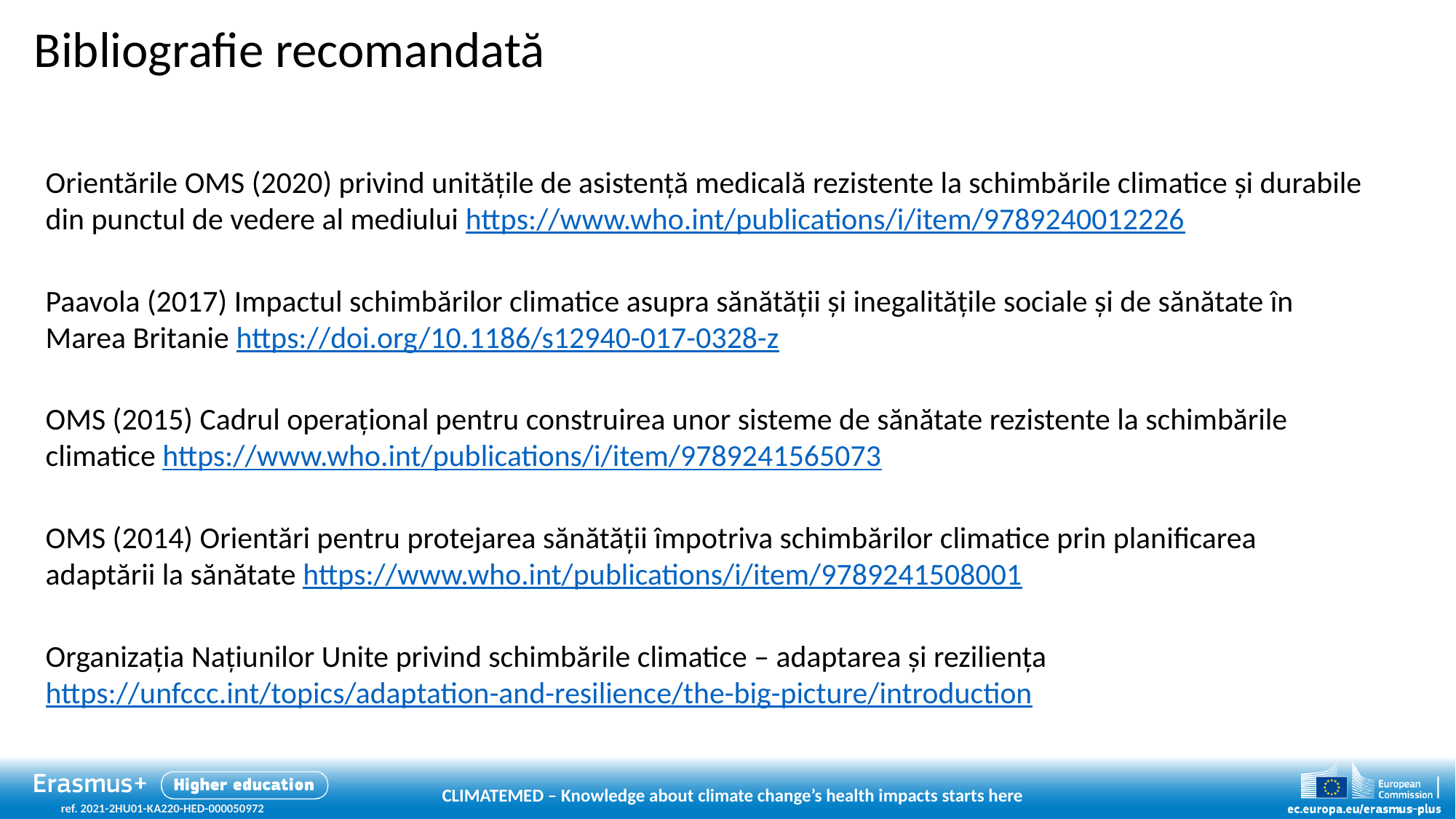

# Bibliografie recomandată
Orientările OMS (2020) privind unitățile de asistență medicală rezistente la schimbările climatice și durabile din punctul de vedere al mediului https://www.who.int/publications/i/item/9789240012226
Paavola (2017) Impactul schimbărilor climatice asupra sănătății și inegalitățile sociale și de sănătate în Marea Britanie https://doi.org/10.1186/s12940-017-0328-z
OMS (2015) Cadrul operațional pentru construirea unor sisteme de sănătate rezistente la schimbările climatice https://www.who.int/publications/i/item/9789241565073
OMS (2014) Orientări pentru protejarea sănătății împotriva schimbărilor climatice prin planificarea adaptării la sănătate https://www.who.int/publications/i/item/9789241508001
Organizația Națiunilor Unite privind schimbările climatice – adaptarea și reziliența  https://unfccc.int/topics/adaptation-and-resilience/the-big-picture/introduction